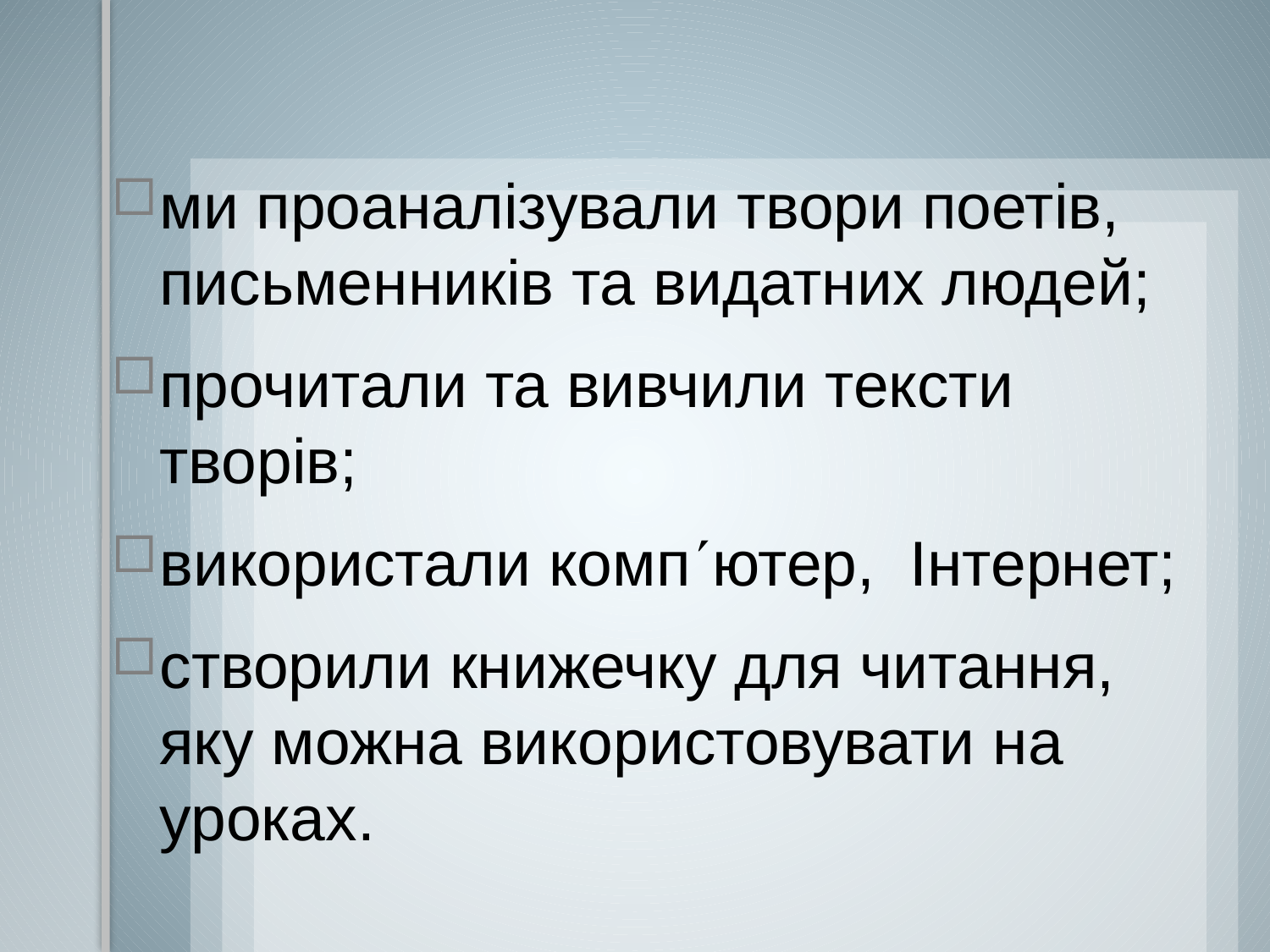

ми проаналізували твори поетів, письменників та видатних людей;
прочитали та вивчили тексти творів;
використали комп′ютер,  Інтернет;
створили книжечку для читання, яку можна використовувати на уроках.